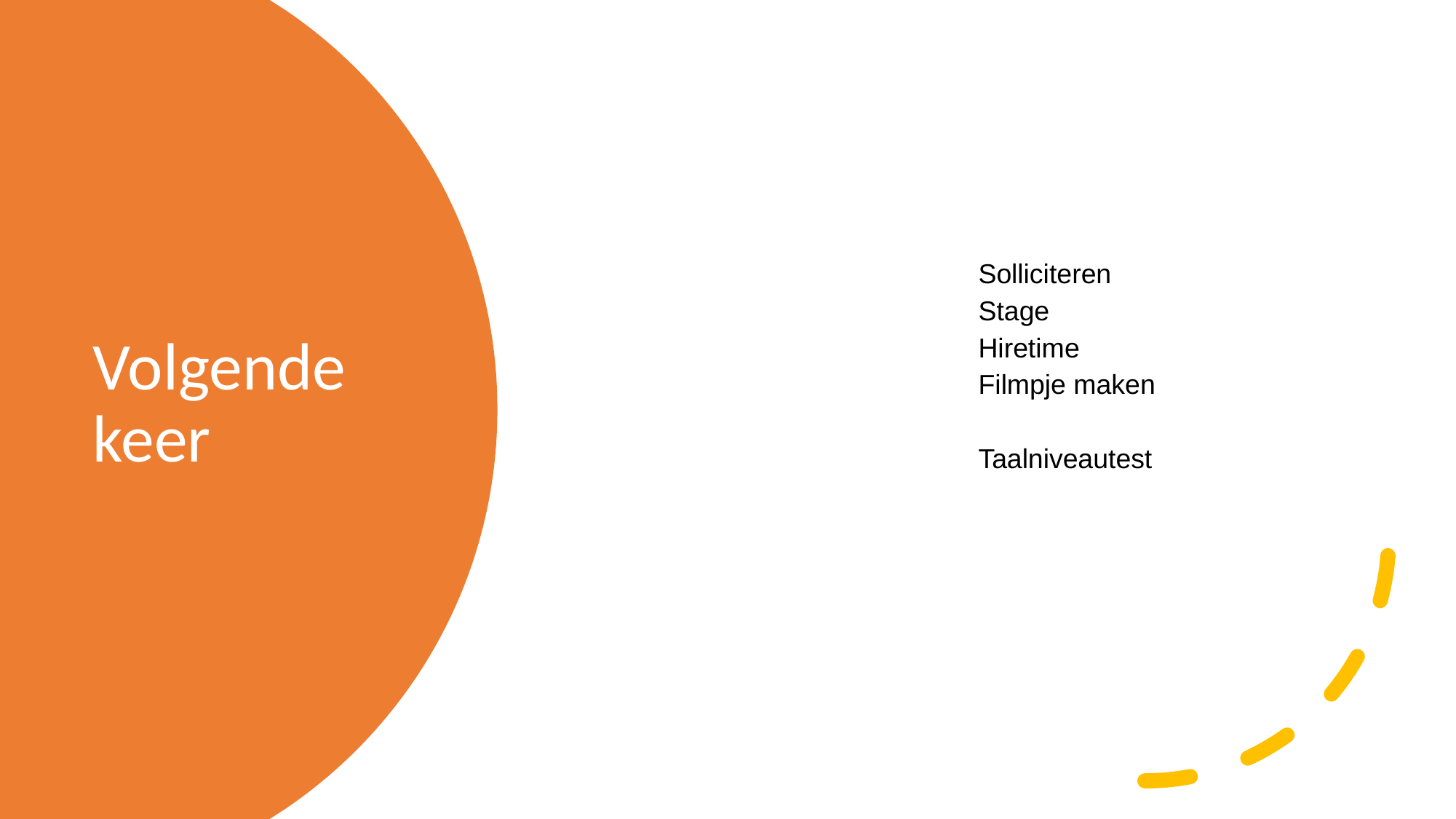

Solliciteren
Stage
Hiretime
Filmpje maken

Taalniveautest

# Volgende keer